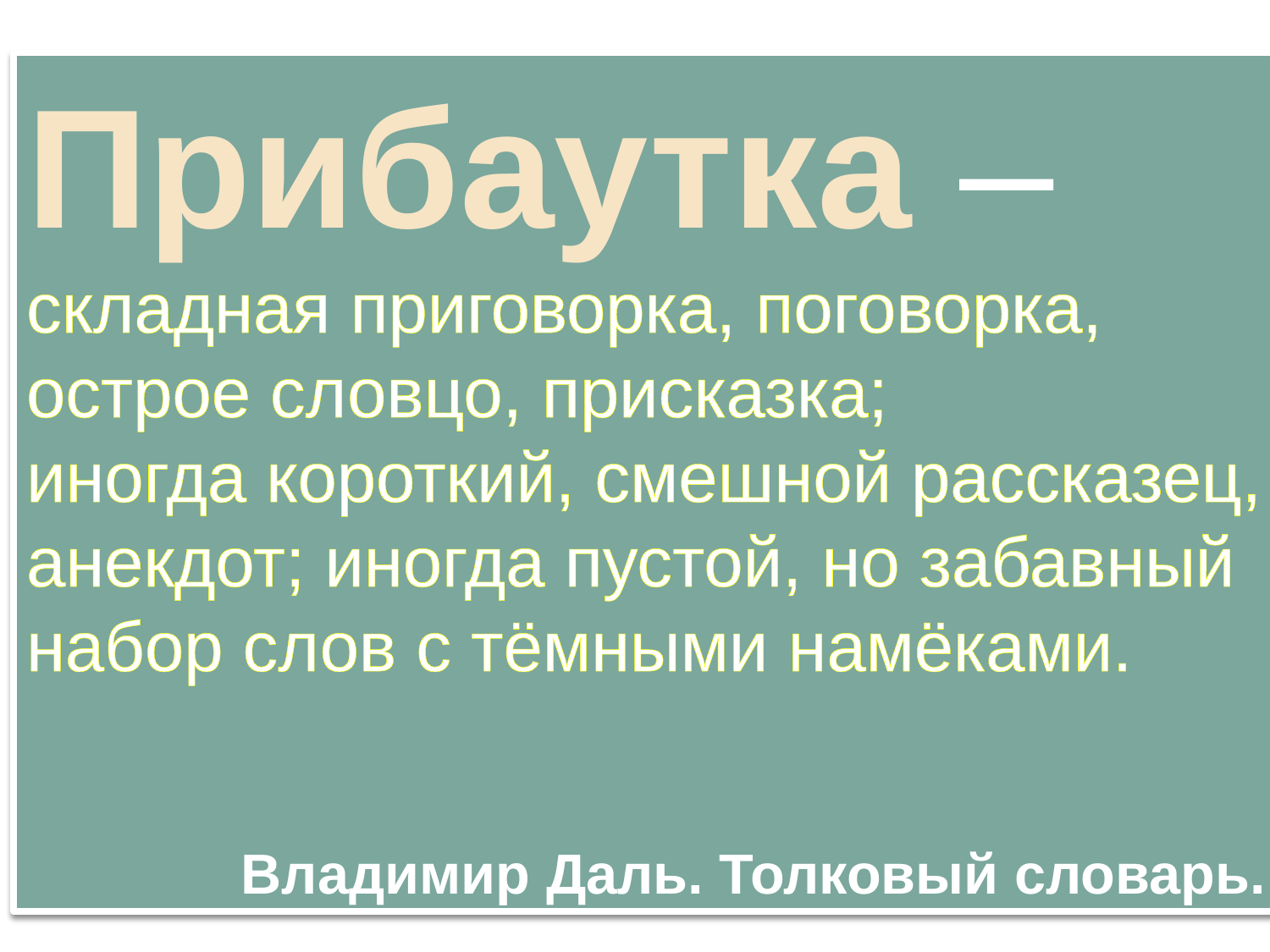

Прибаутка –
складная приговорка, поговорка,
острое словцо, присказка;
иногда короткий, смешной рассказец,
анекдот; иногда пустой, но забавный
набор слов с тёмными намёками.

Владимир Даль. Толковый словарь.